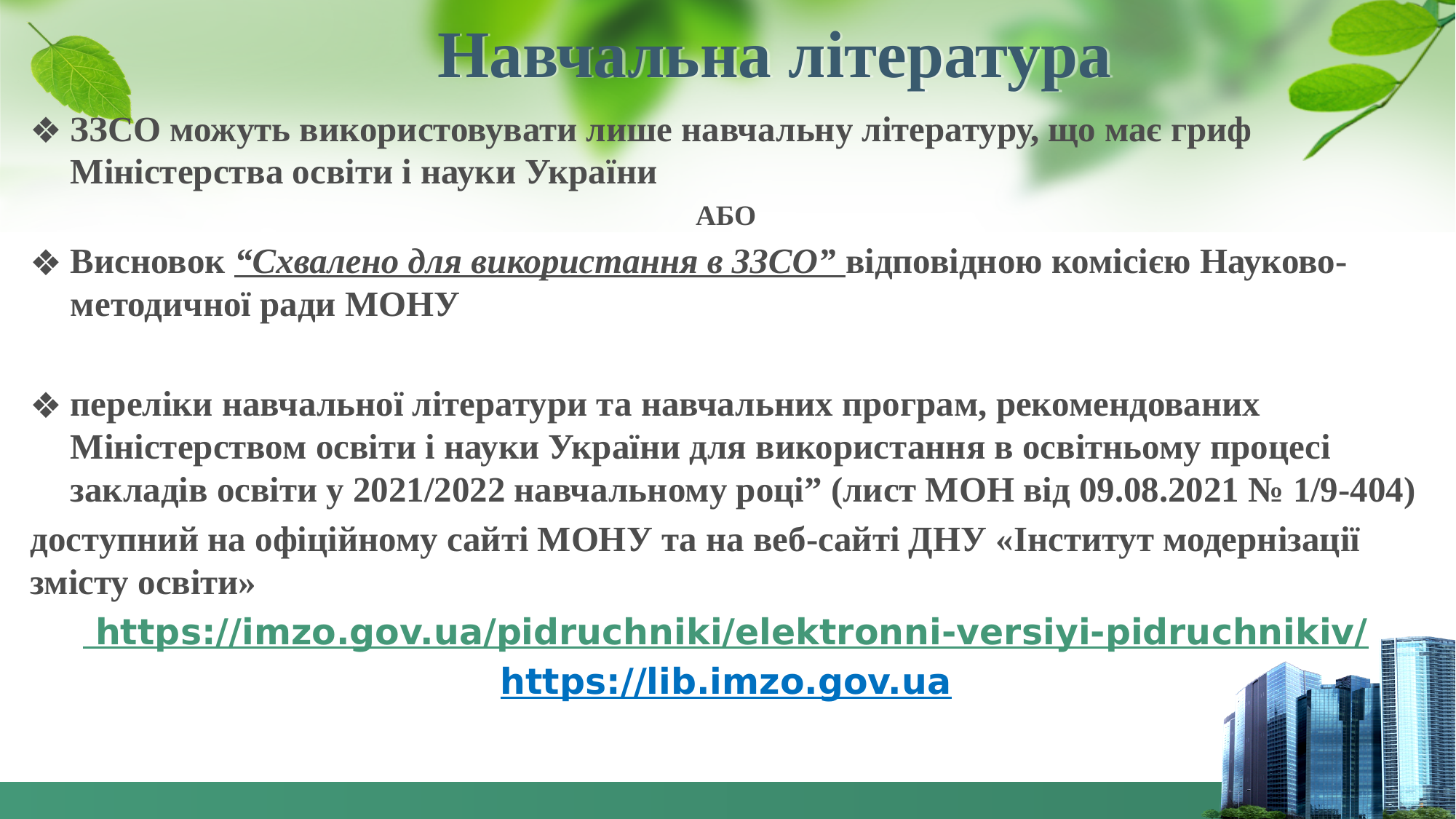

# Навчальна література
ЗЗСО можуть використовувати лише навчальну літературу, що має гриф Міністерства освіти і науки України
АБО
Висновок “Схвалено для використання в ЗЗСО” відповідною комісією Науково-методичної ради МОНУ

переліки навчальної літератури та навчальних програм, рекомендованих Міністерством освіти і науки України для використання в освітньому процесі закладів освіти у 2021/2022 навчальному році” (лист МОН від 09.08.2021 № 1/9-404)
доступний на офіційному сайті МОНУ та на веб-сайті ДНУ «Інститут модернізації змісту освіти»
 https://imzo.gov.ua/pidruchniki/elektronni-versiyi-pidruchnikiv/
https://lib.imzo.gov.ua